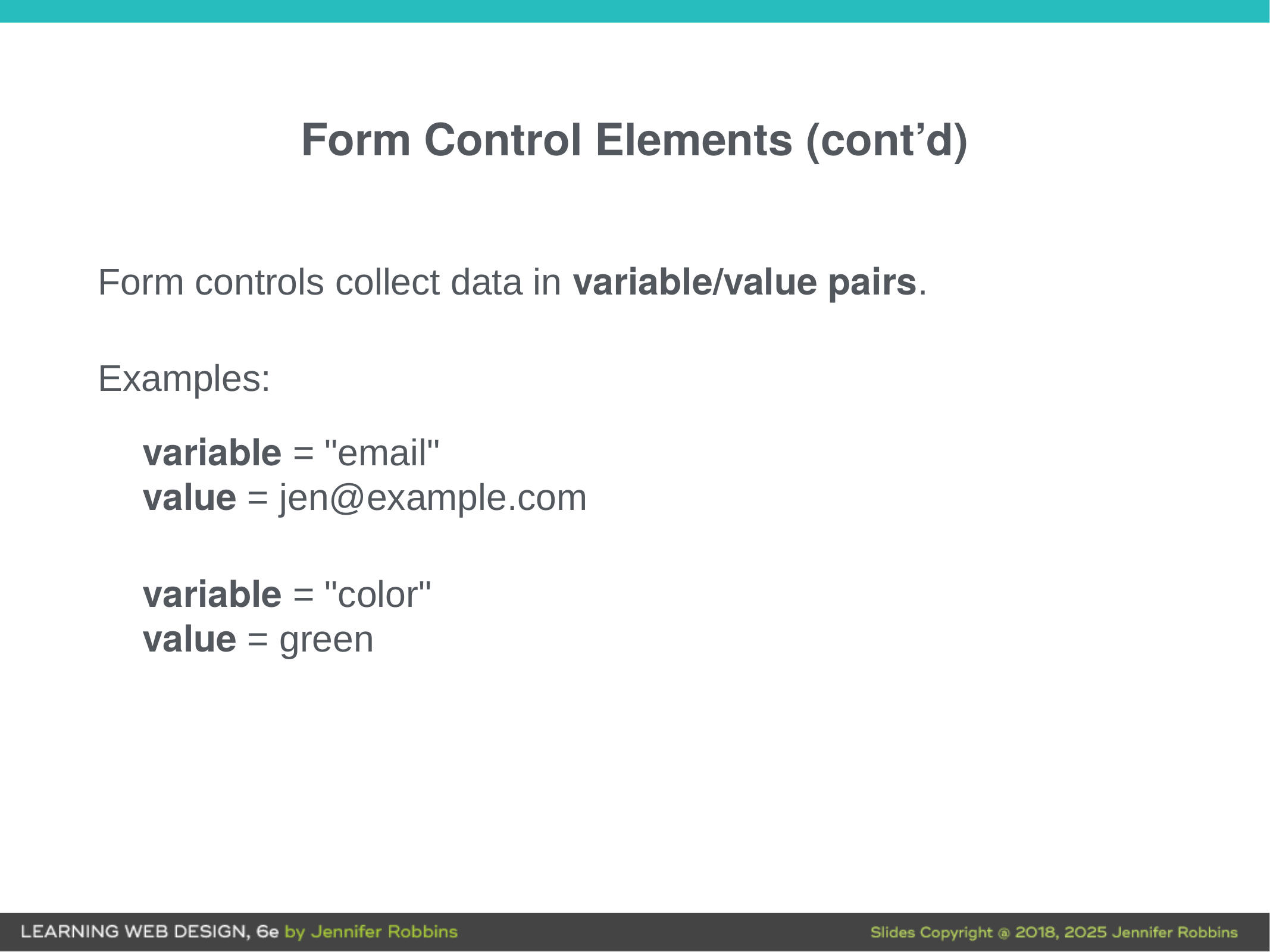

Form Control Elements (cont’d)
Form controls collect data in variable/value pairs.
Examples:
variable = "email"
value = jen@example.com
variable = "color"
value = green